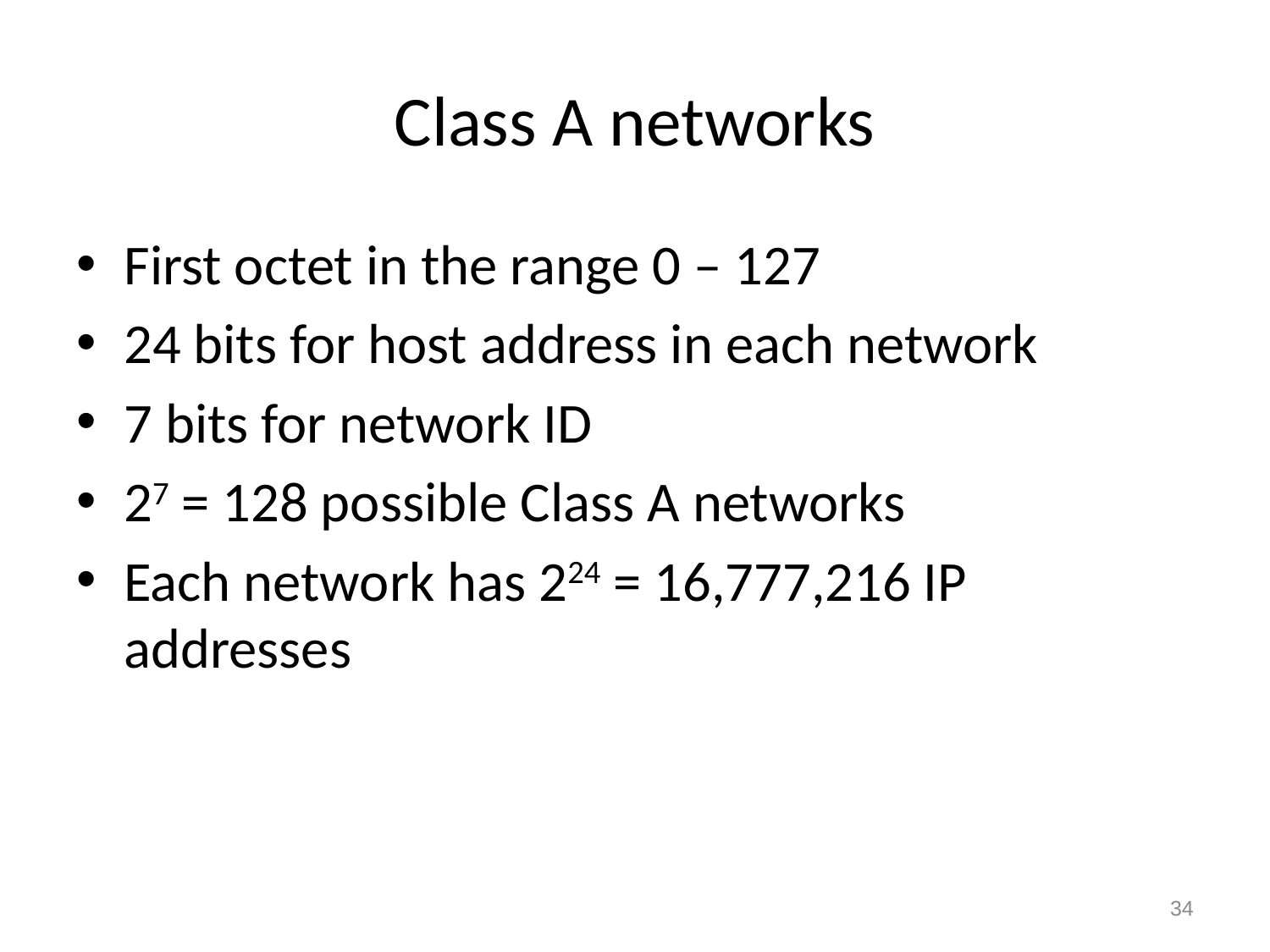

# Class A networks
First octet in the range 0 – 127
24 bits for host address in each network
7 bits for network ID
27 = 128 possible Class A networks
Each network has 224 = 16,777,216 IP addresses
34